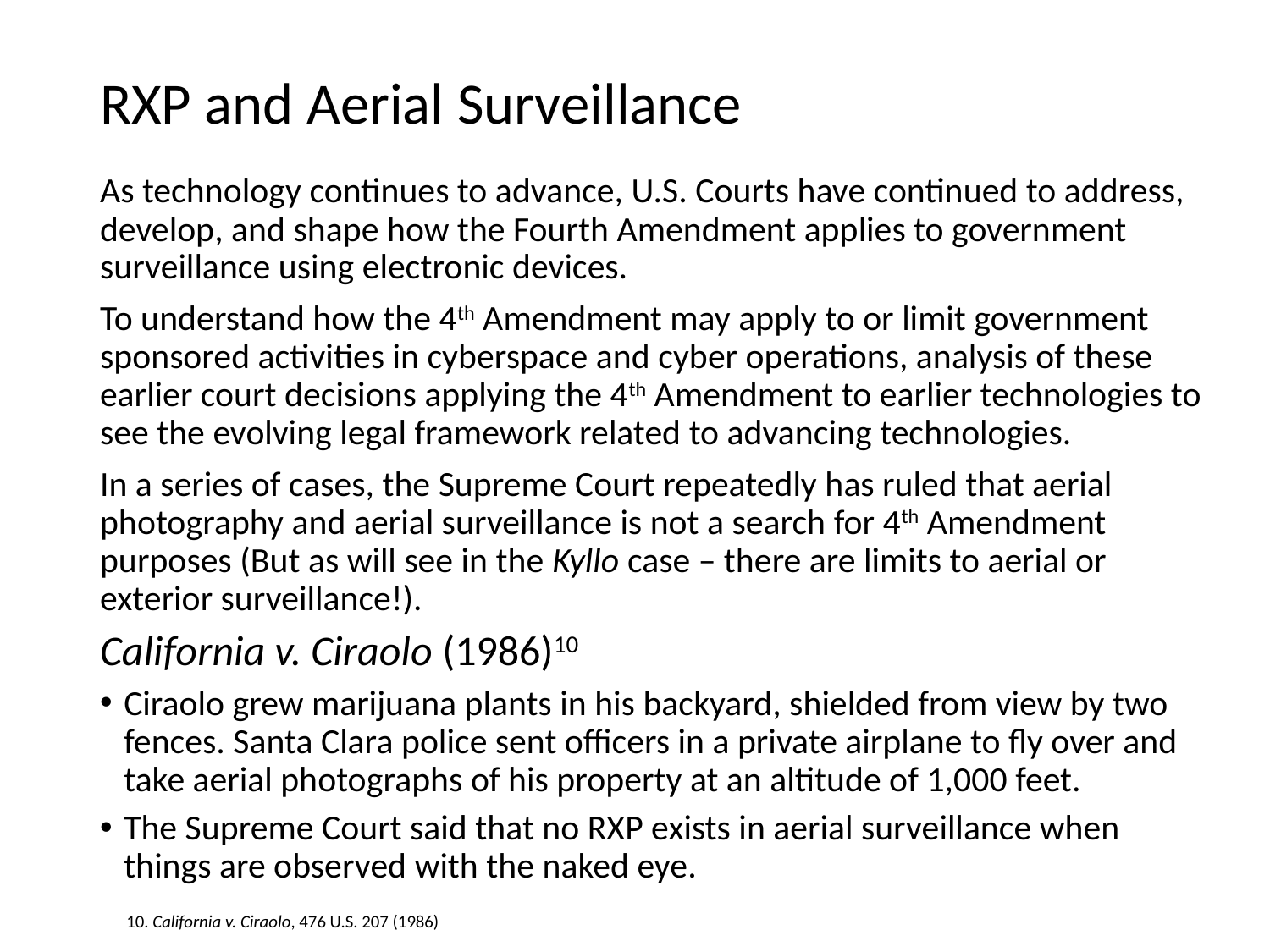

# RXP and Aerial Surveillance
As technology continues to advance, U.S. Courts have continued to address, develop, and shape how the Fourth Amendment applies to government surveillance using electronic devices.
To understand how the 4th Amendment may apply to or limit government sponsored activities in cyberspace and cyber operations, analysis of these earlier court decisions applying the 4th Amendment to earlier technologies to see the evolving legal framework related to advancing technologies.
In a series of cases, the Supreme Court repeatedly has ruled that aerial photography and aerial surveillance is not a search for 4th Amendment purposes (But as will see in the Kyllo case – there are limits to aerial or exterior surveillance!).
California v. Ciraolo (1986)10
Ciraolo grew marijuana plants in his backyard, shielded from view by two fences. Santa Clara police sent officers in a private airplane to fly over and take aerial photographs of his property at an altitude of 1,000 feet.
The Supreme Court said that no RXP exists in aerial surveillance when things are observed with the naked eye.

10. California v. Ciraolo, 476 U.S. 207 (1986)